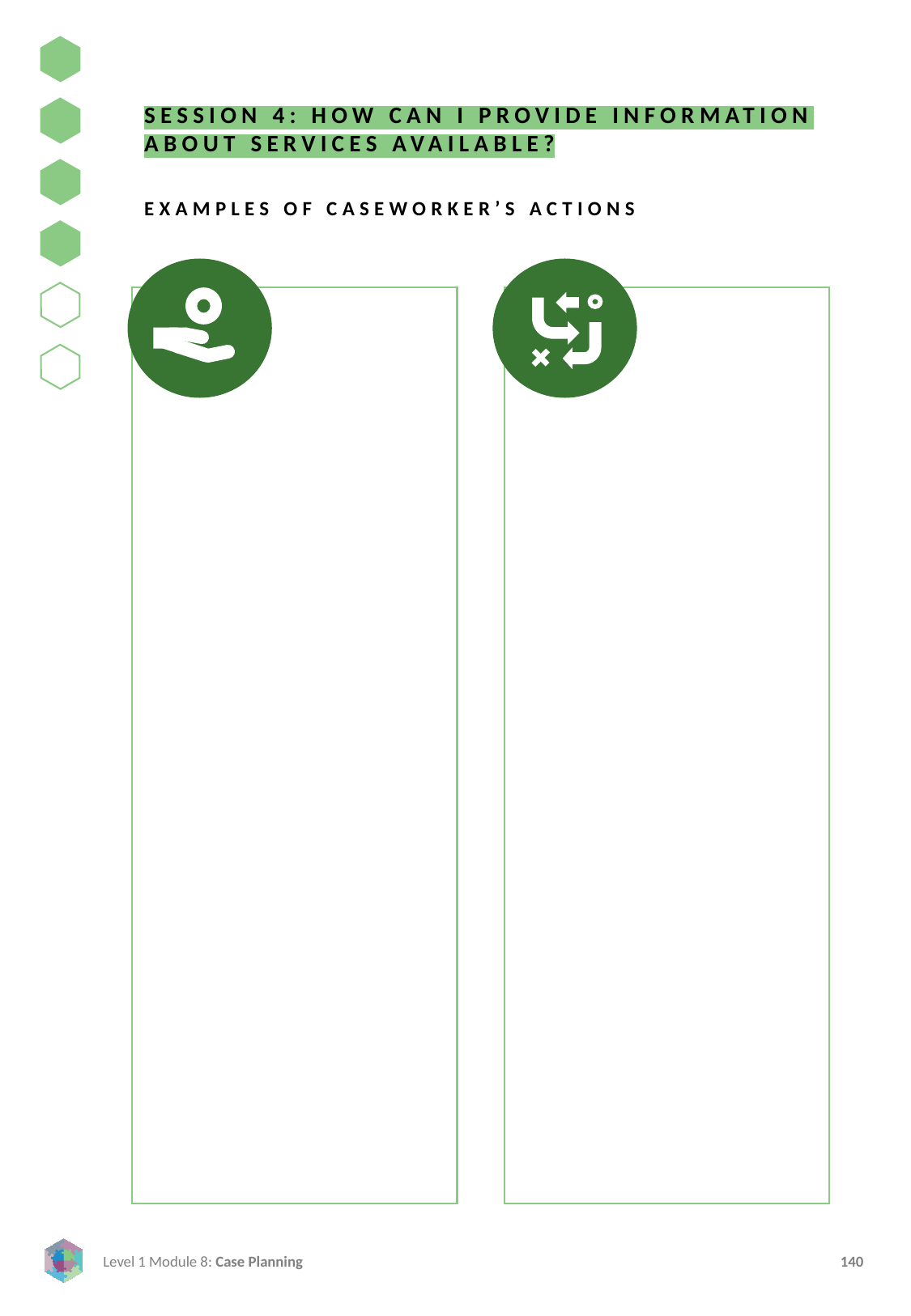

SESSION 4: HOW CAN I PROVIDE INFORMATION ABOUT SERVICES AVAILABLE?

EXAMPLES OF CASEWORKER’S ACTIONS